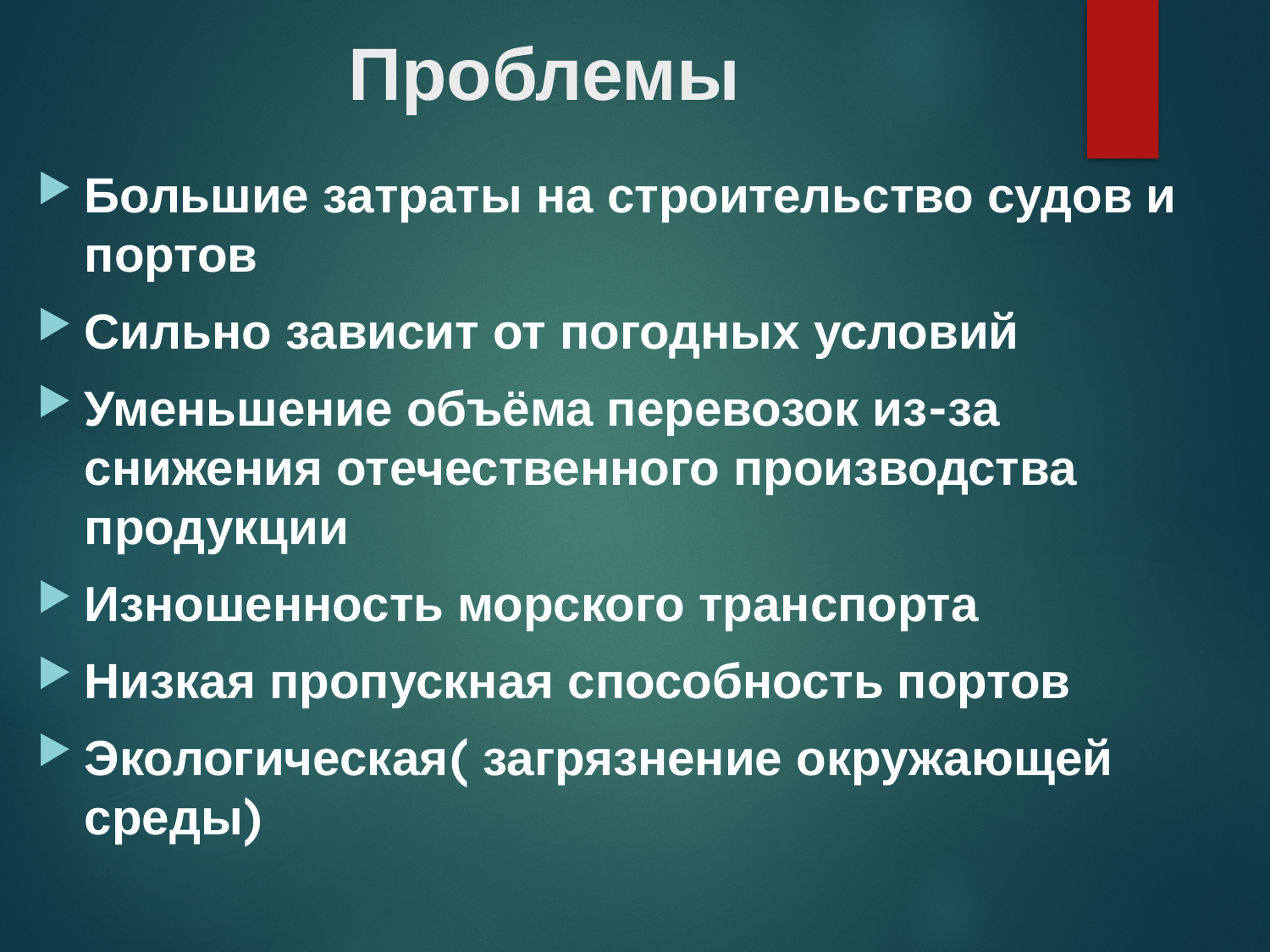

# Проблемы
Большие затраты на строительство судов и портов
Сильно зависит от погодных условий
Уменьшение объёма перевозок из-за снижения отечественного производства продукции
Изношенность морского транспорта
Низкая пропускная способность портов
Экологическая( загрязнение окружающей среды)